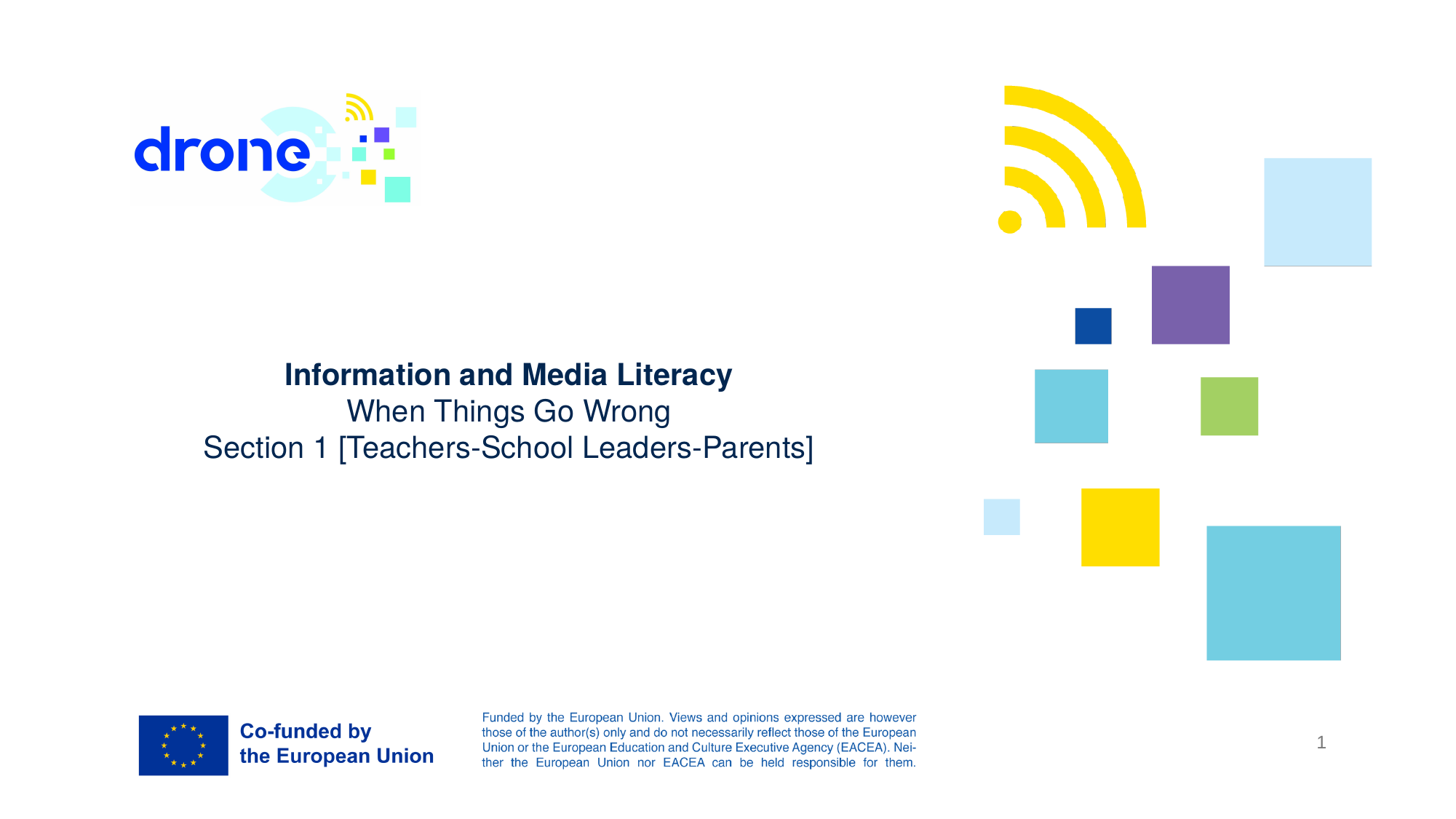

# Information and Media Literacy When Things Go Wrong Section 1 [Teachers-School Leaders-Parents]
1